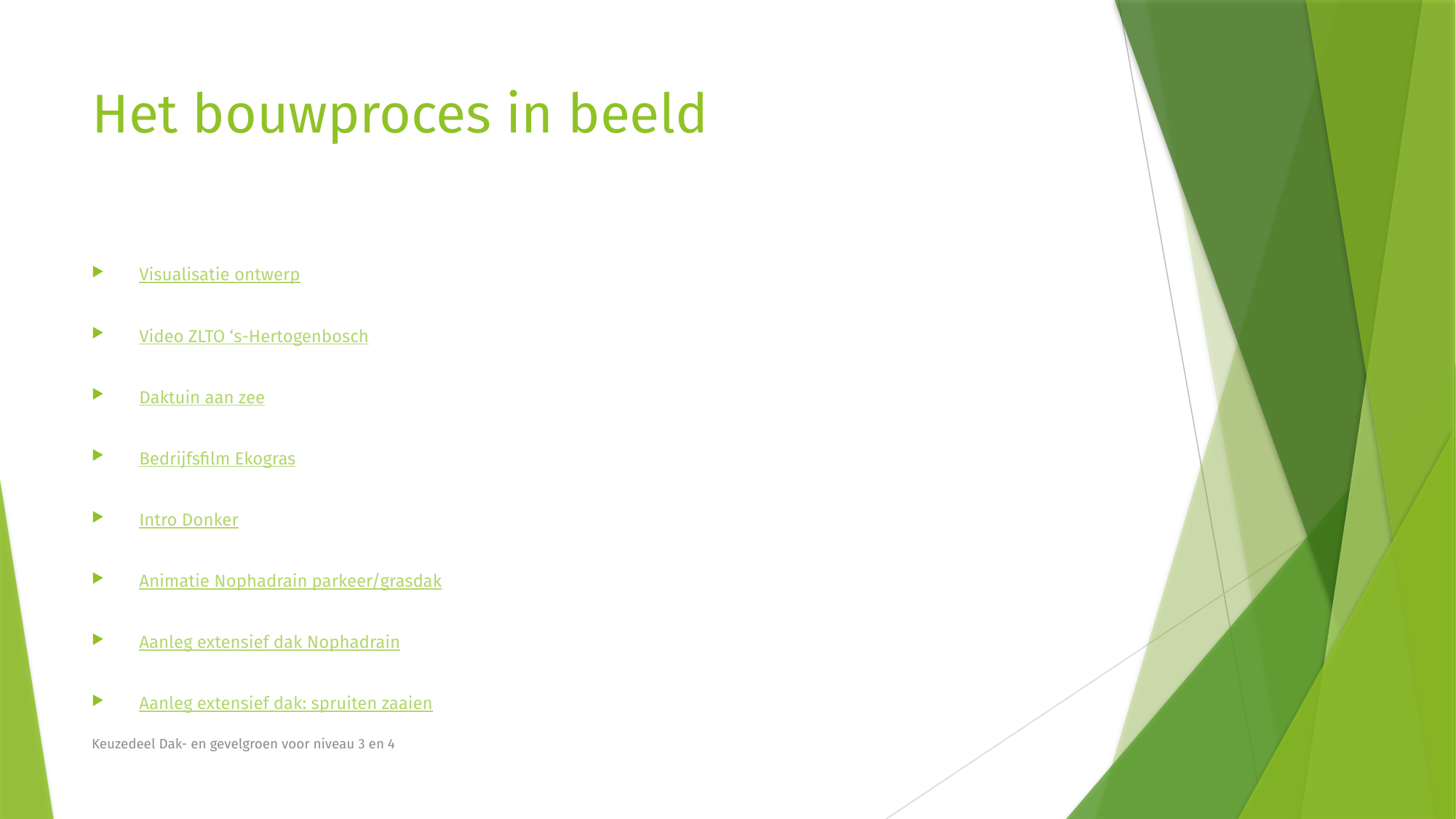

# Het bouwproces in beeld
Visualisatie ontwerp

Video ZLTO ‘s-Hertogenbosch

Daktuin aan zee

Bedrijfsfilm Ekogras

Intro Donker

Animatie Nophadrain parkeer/grasdak

Aanleg extensief dak Nophadrain

Aanleg extensief dak: spruiten zaaien

Keuzedeel Dak- en gevelgroen voor niveau 3 en 4